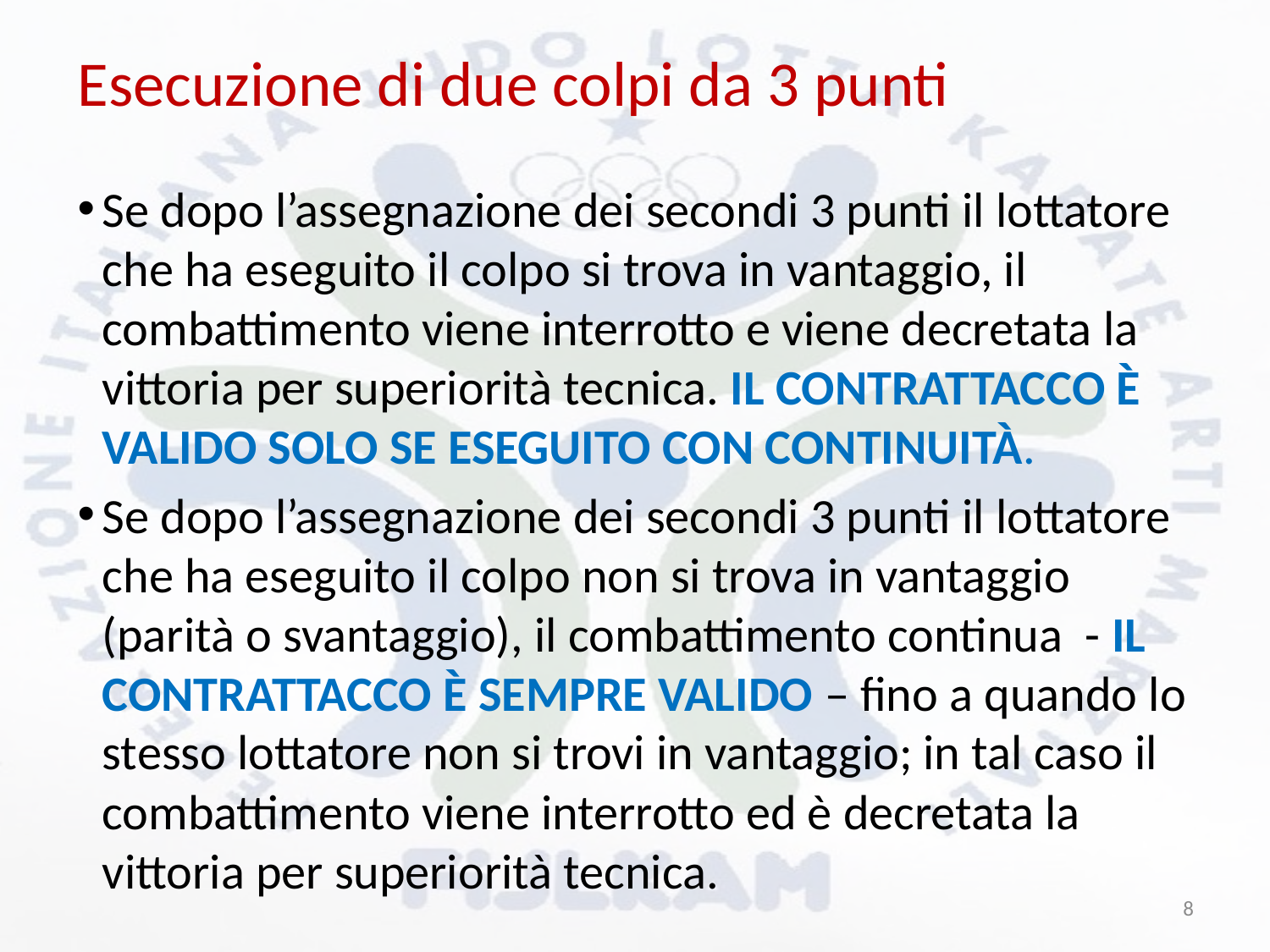

Esecuzione di due colpi da 3 punti

Se dopo l’assegnazione dei secondi 3 punti il lottatore che ha eseguito il colpo si trova in vantaggio, il combattimento viene interrotto e viene decretata la vittoria per superiorità tecnica. Il contrattacco è  valido solo se eseguito con continuità.
Se dopo l’assegnazione dei secondi 3 punti il lottatore che ha eseguito il colpo non si trova in vantaggio (parità o svantaggio), il combattimento continua  - Il contrattacco è sempre valido – fino a quando lo stesso lottatore non si trovi in vantaggio; in tal caso il combattimento viene interrotto ed è decretata la vittoria per superiorità tecnica.

8